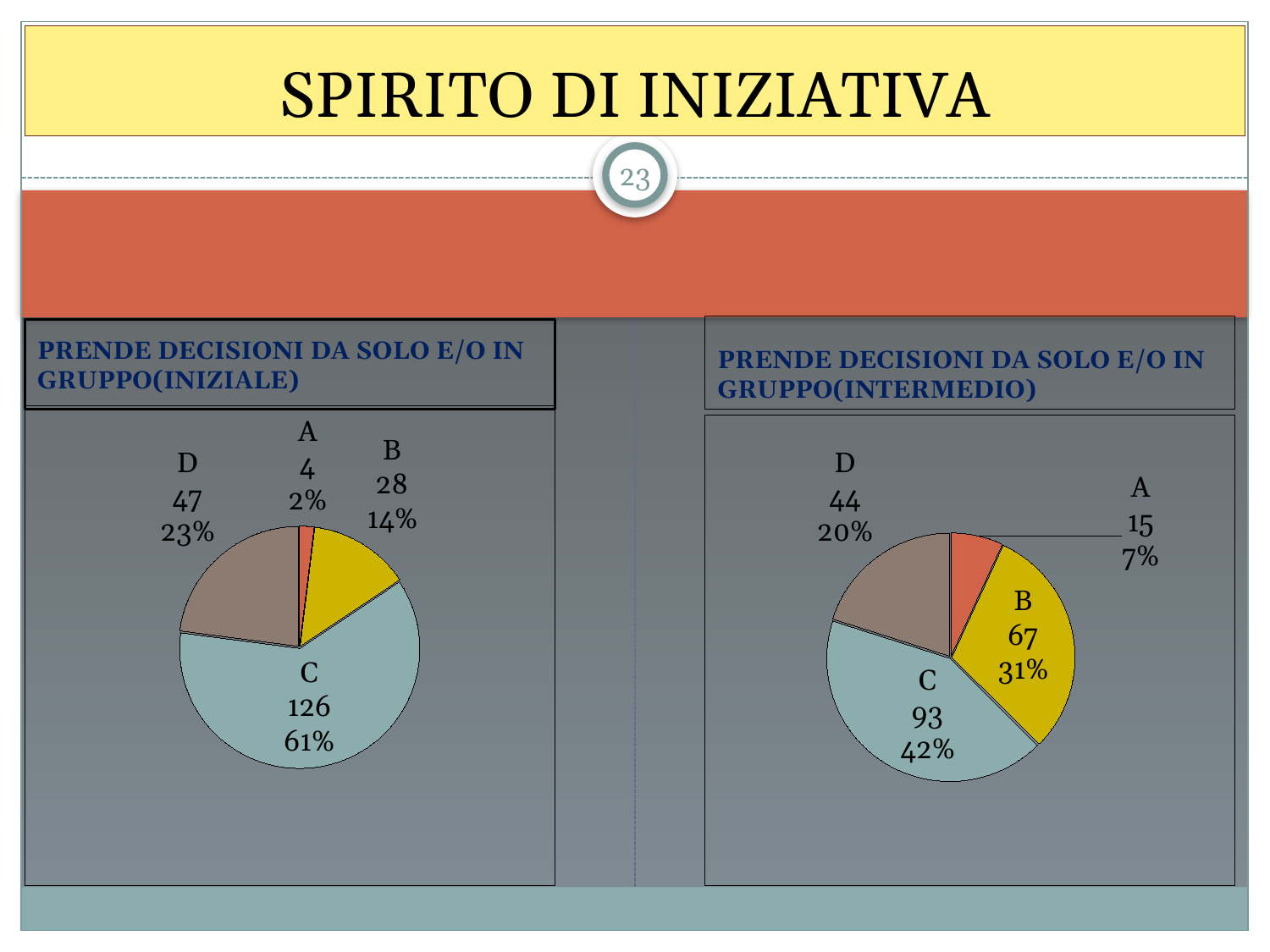

# SPIRITO DI INIZIATIVA
23
PRENDE DECISIONI DA SOLO E/O IN GRUPPO(INTERMEDIO)
PRENDE DECISIONI DA SOLO E/O IN GRUPPO(INIZIALE)

### Chart

| Category | Vendite |
|---|---|
| A | 4.0 |
| B | 28.0 |
| C | 126.0 |
| D | 47.0 |

### Chart

| Category | Vendite |
|---|---|
| A | 15.0 |
| B | 67.0 |
| C | 93.0 |
| D | 44.0 |